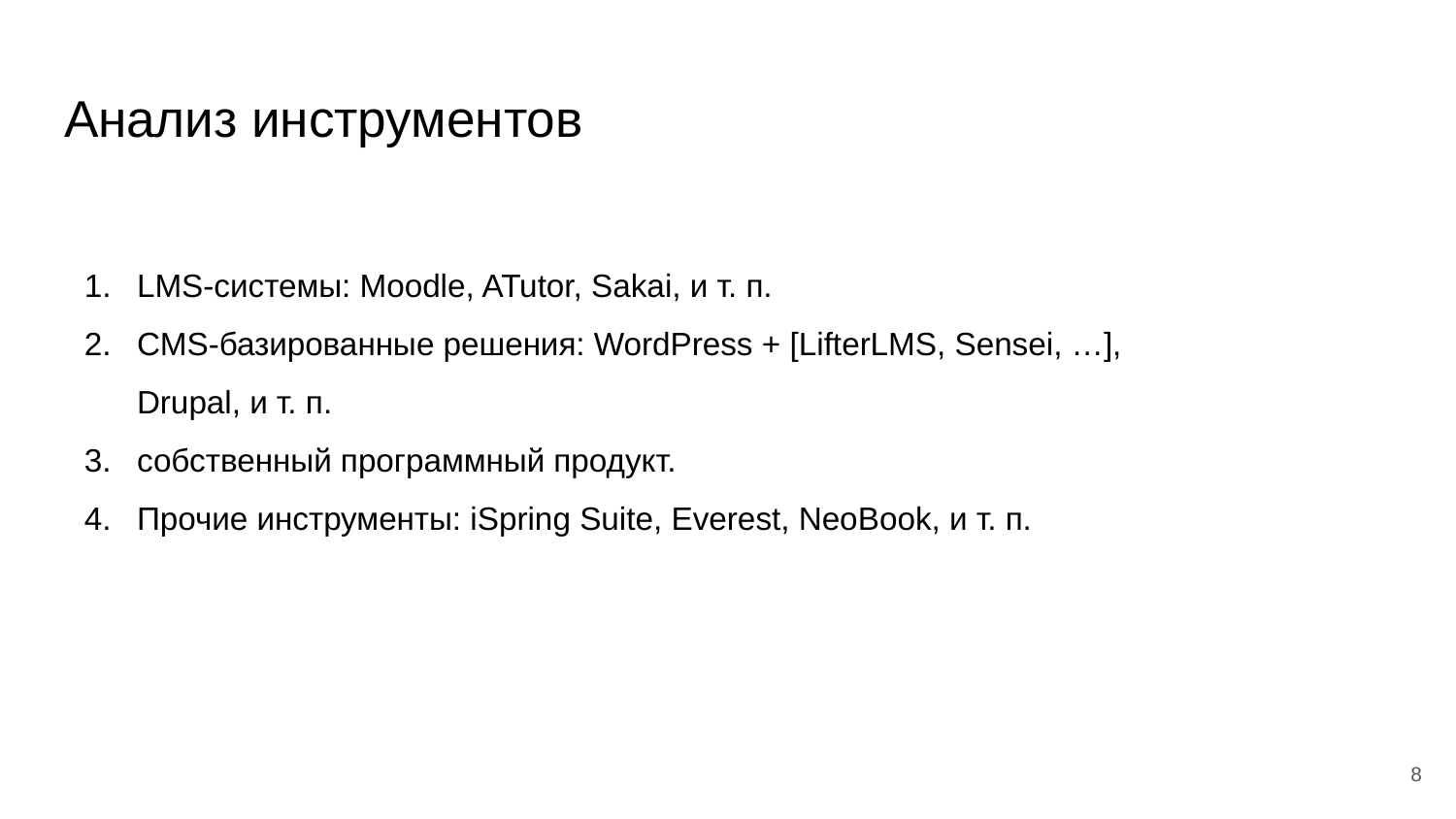

# Анализ инструментов
LMS-системы: Moodle, ATutor, Sakai, и т. п.
CMS-базированные решения: WordPress + [LifterLMS, Sensei, …], Drupal, и т. п.
собственный программный продукт.
Прочие инструменты: iSpring Suite, Everest, NeoBook, и т. п.
8